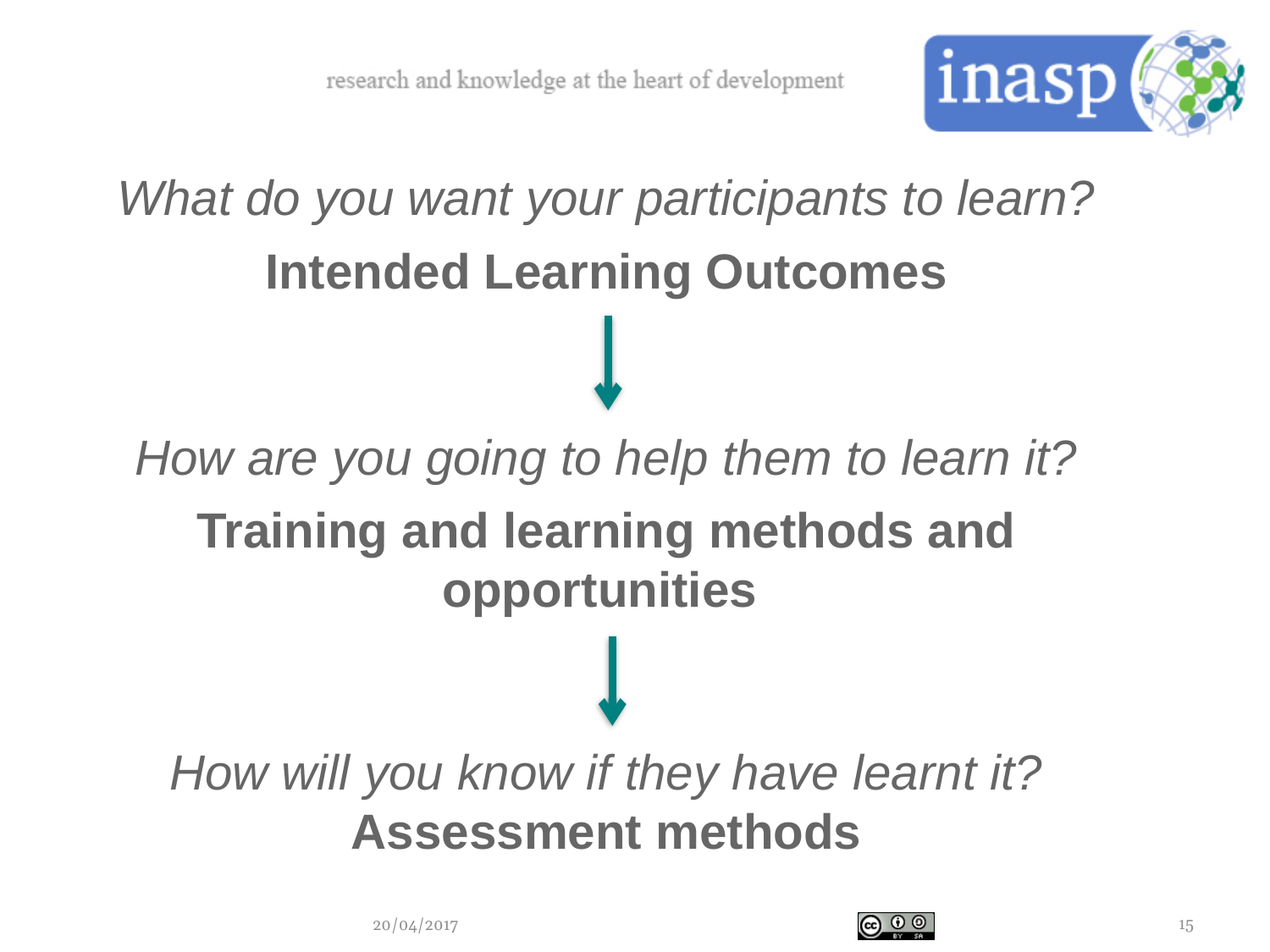

What do you want your participants to learn?
Intended Learning Outcomes
How are you going to help them to learn it?
Training and learning methods and opportunities
How will you know if they have learnt it?
Assessment methods
20/04/2017

15